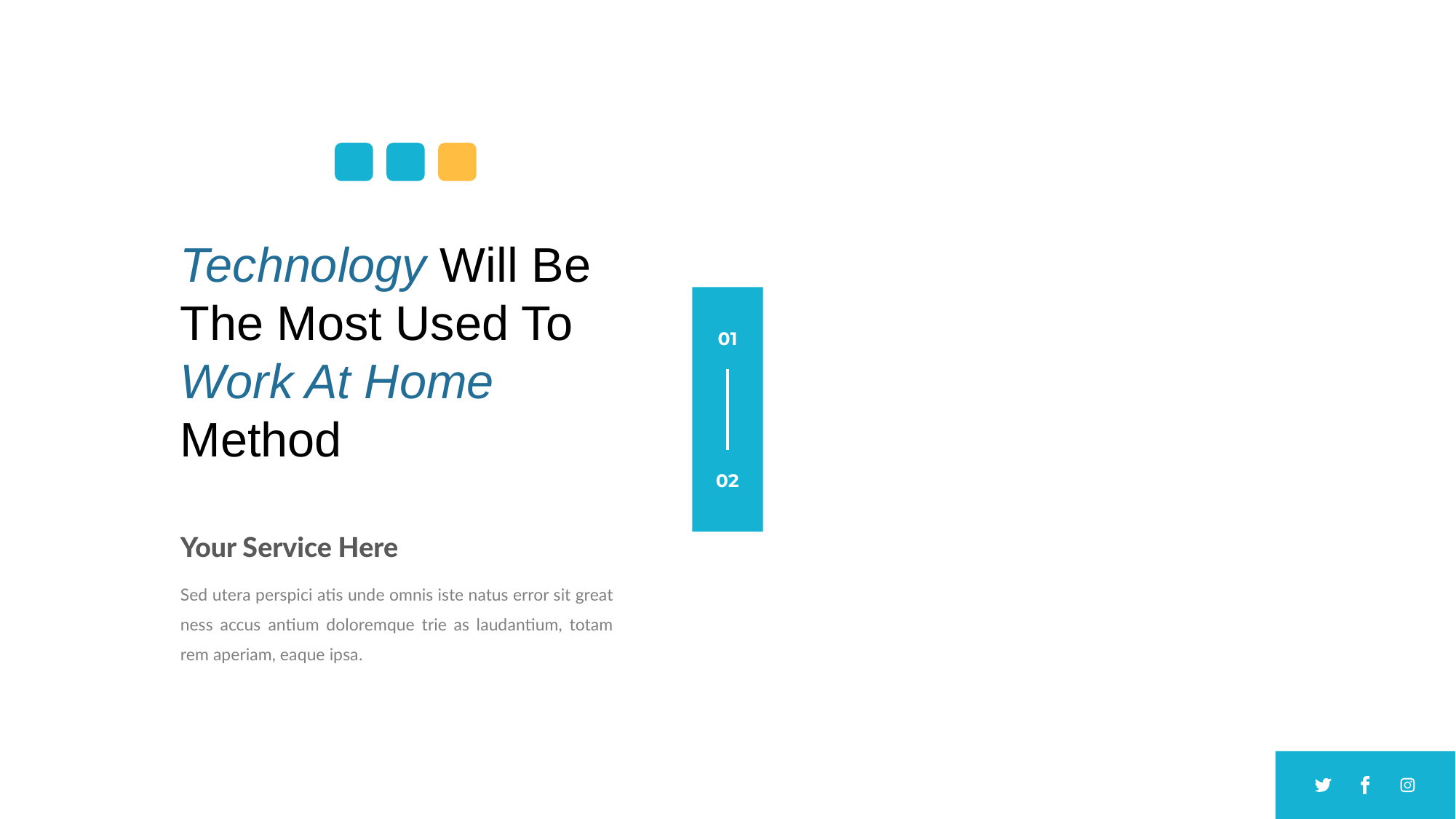

Technology Will Be The Most Used To Work At Home Method
01
02

Your Service Here
Sed utera perspici atis unde omnis iste natus error sit great ness accus antium doloremque trie as laudantium, totam rem aperiam, eaque ipsa.